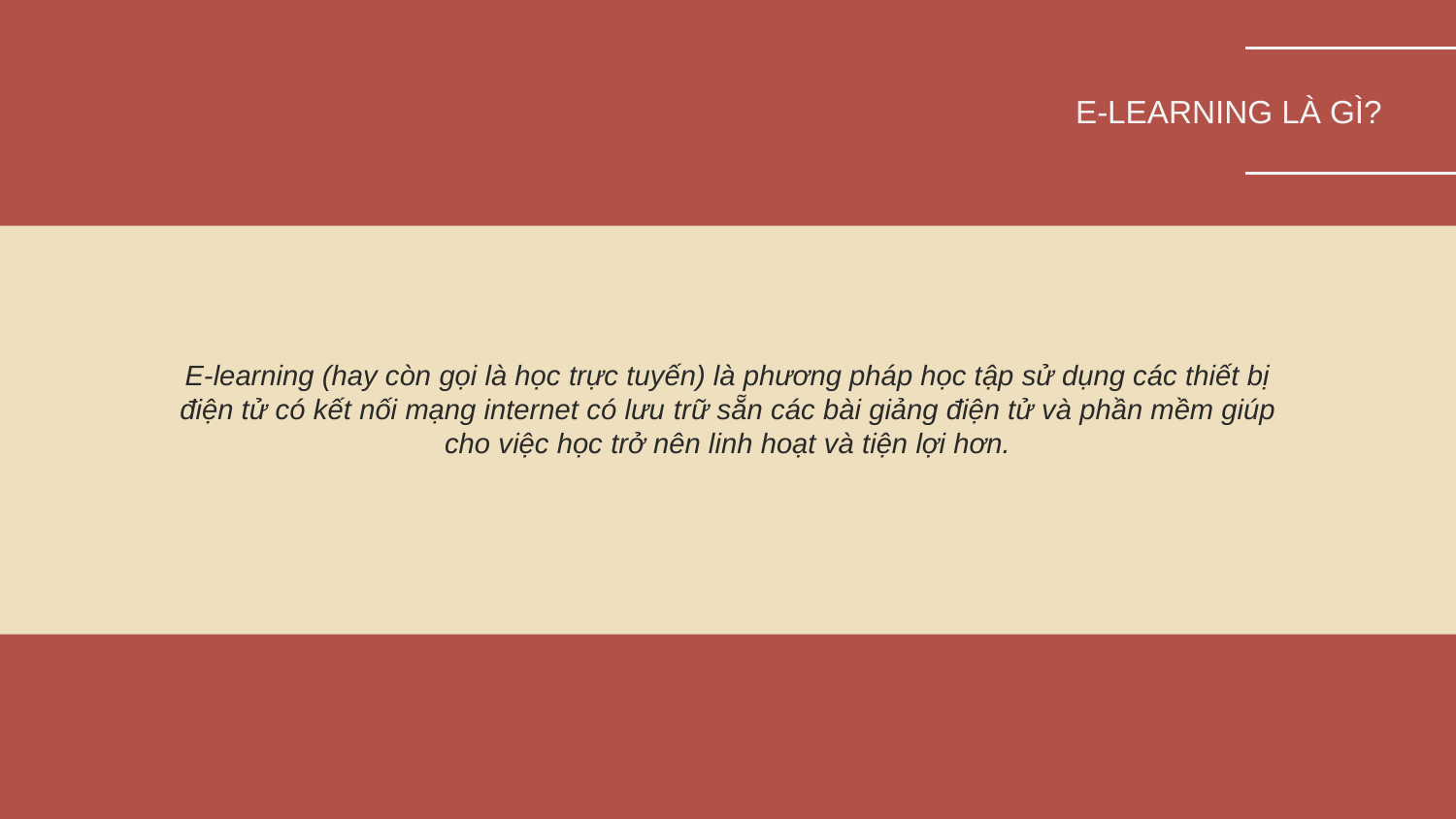

E-LEARNING LÀ GÌ?

E-learning (hay còn gọi là học trực tuyến) là phương pháp học tập sử dụng các thiết bị điện tử có kết nối mạng internet có lưu trữ sẵn các bài giảng điện tử và phần mềm giúp cho việc học trở nên linh hoạt và tiện lợi hơn.